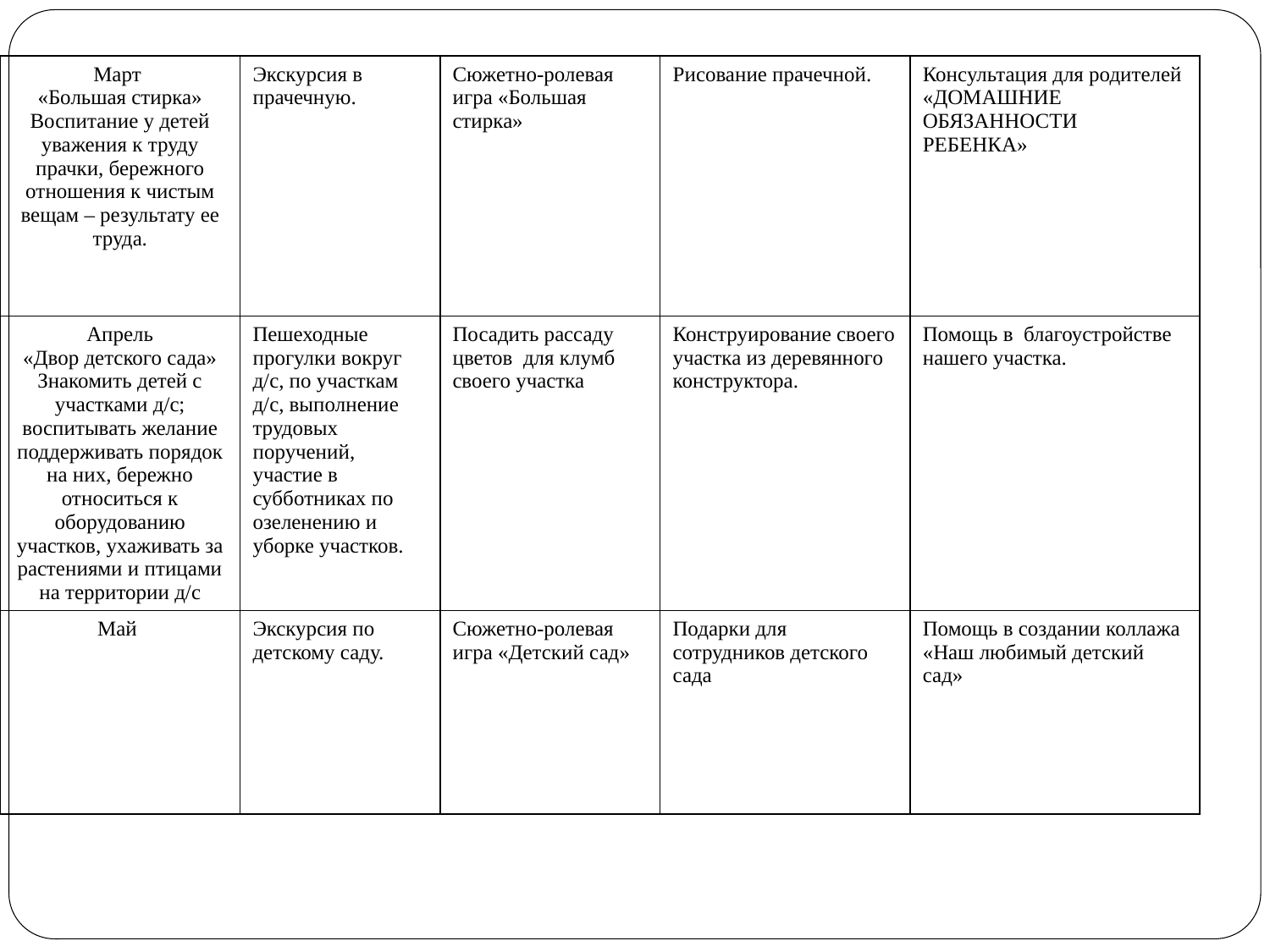

| Март «Большая стирка» Воспитание у детей уважения к труду прачки, бережного отношения к чистым вещам – результату ее труда. | Экскурсия в прачечную. | Сюжетно-ролевая игра «Большая стирка» | Рисование прачечной. | Консультация для родителей «ДОМАШНИЕ ОБЯЗАННОСТИ РЕБЕНКА» |
| --- | --- | --- | --- | --- |
| Апрель «Двор детского сада» Знакомить детей с участками д/с; воспитывать желание поддерживать порядок на них, бережно относиться к оборудованию участков, ухаживать за растениями и птицами на территории д/с | Пешеходные прогулки вокруг д/с, по участкам д/с, выполнение трудовых поручений, участие в субботниках по озеленению и уборке участков. | Посадить рассаду цветов для клумб своего участка | Конструирование своего участка из деревянного конструктора. | Помощь в благоустройстве нашего участка. |
| Май | Экскурсия по детскому саду. | Сюжетно-ролевая игра «Детский сад» | Подарки для сотрудников детского сада | Помощь в создании коллажа «Наш любимый детский сад» |